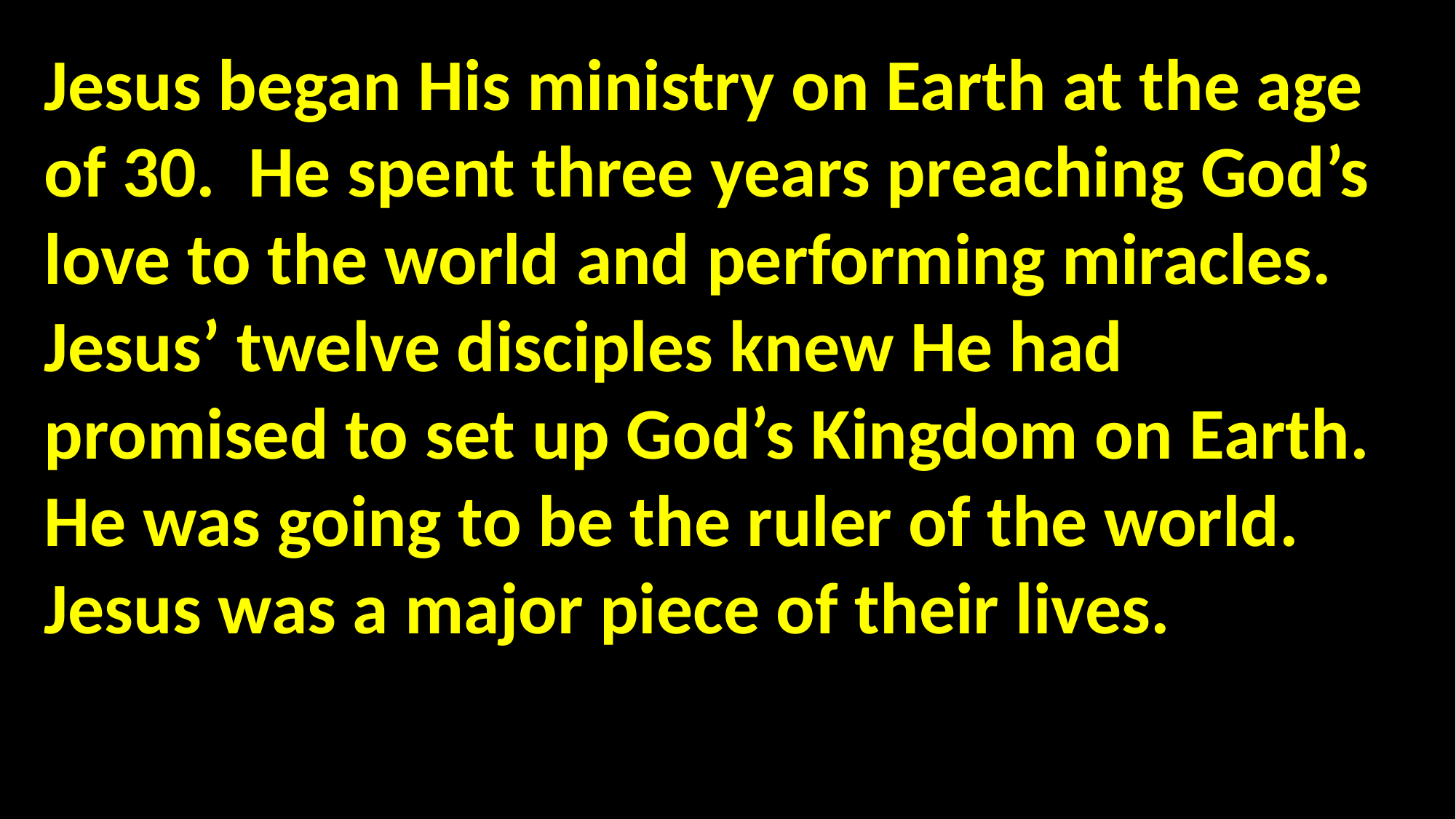

Jesus began His ministry on Earth at the age of 30.  He spent three years preaching God’s love to the world and performing miracles. Jesus’ twelve disciples knew He had promised to set up God’s Kingdom on Earth. He was going to be the ruler of the world. Jesus was a major piece of their lives.